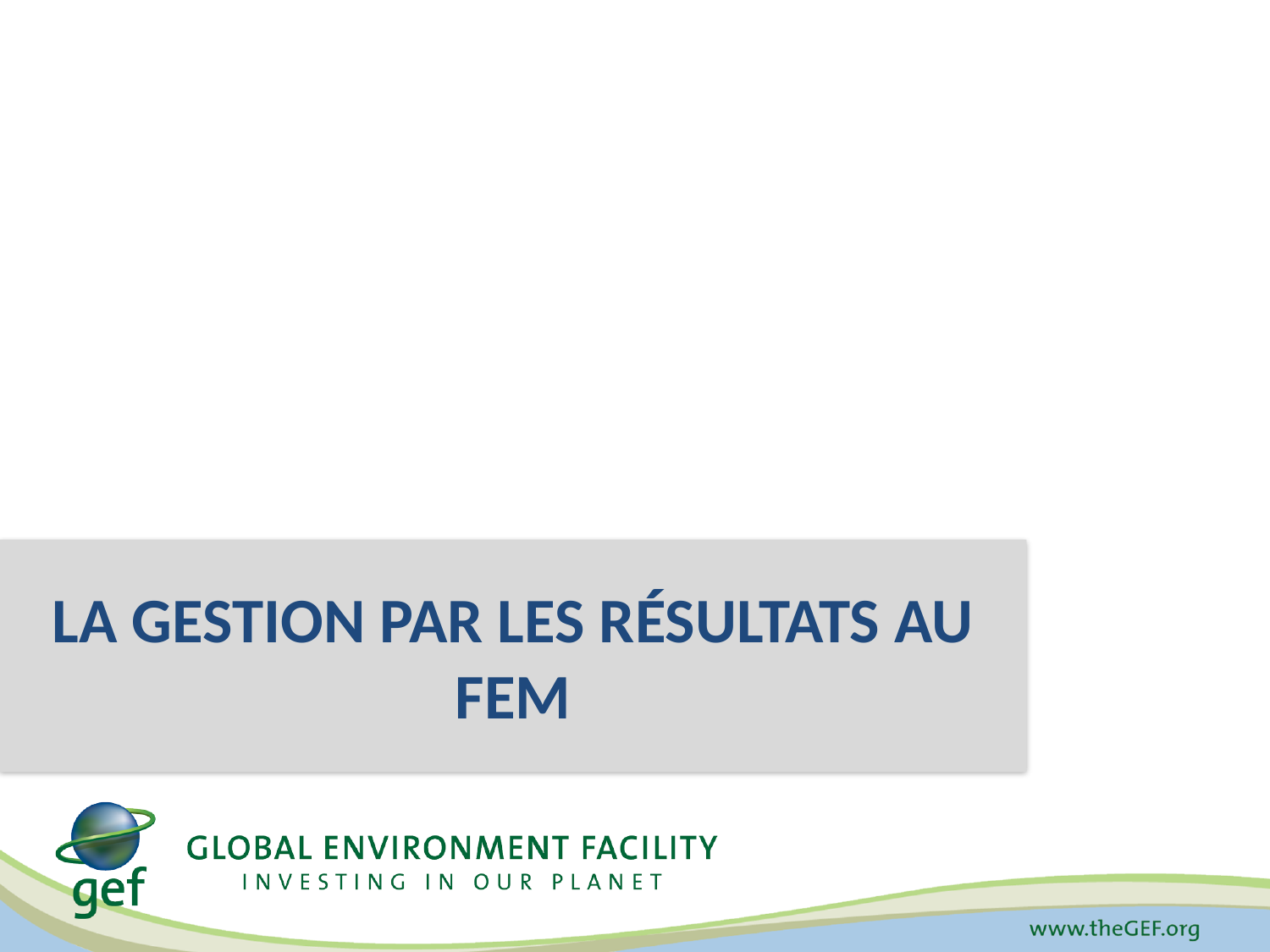

La gestion par les résultats au FEM